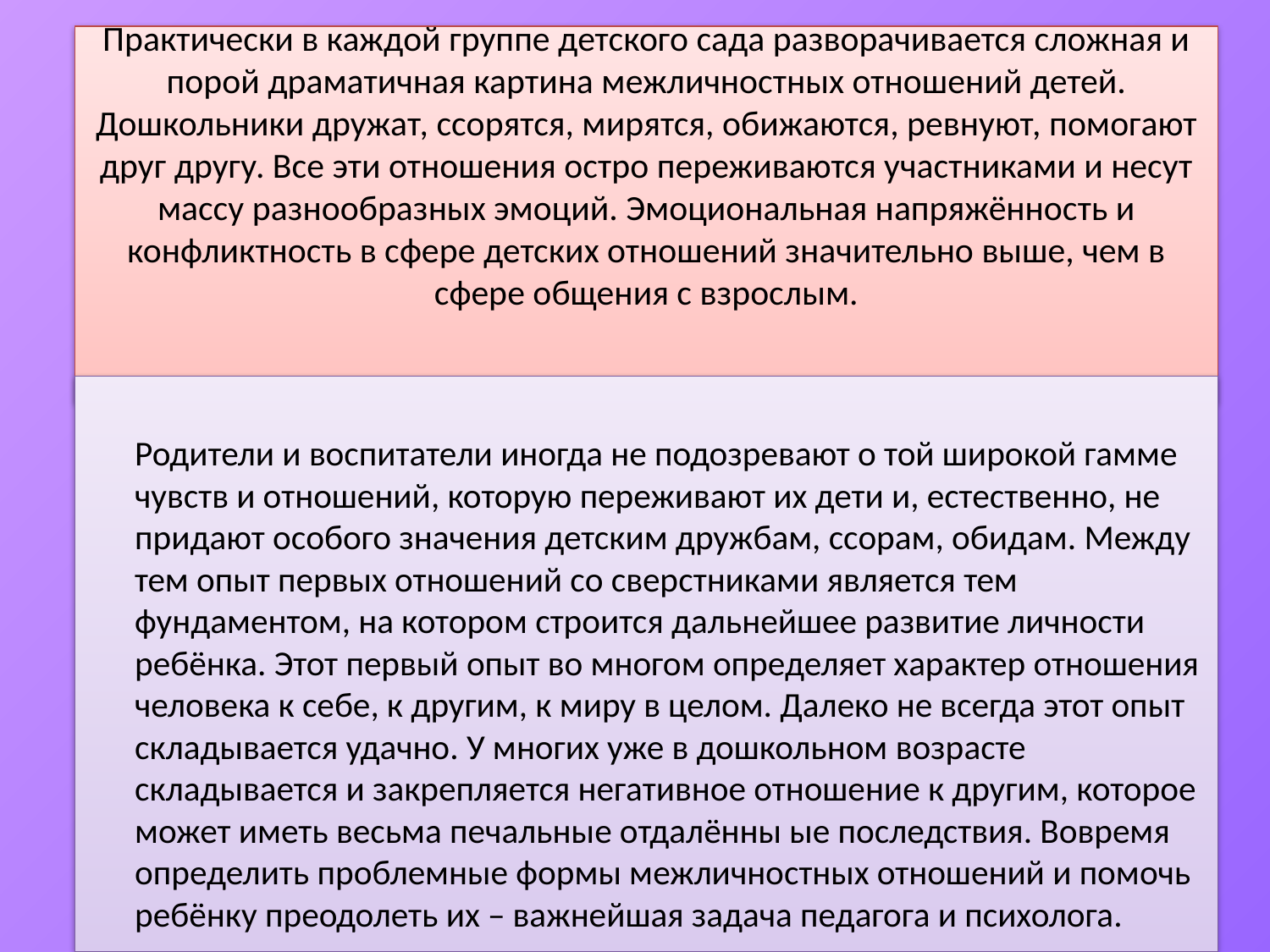

# Практически в каждой группе детского сада разворачивается сложная и порой драматичная картина межличностных отношений детей. Дошкольники дружат, ссорятся, мирятся, обижаются, ревнуют, помогают друг другу. Все эти отношения остро переживаются участниками и несут массу разнообразных эмоций. Эмоциональная напряжённость и конфликтность в сфере детских отношений значительно выше, чем в сфере общения с взрослым.

	Родители и воспитатели иногда не подозревают о той широкой гамме чувств и отношений, которую переживают их дети и, естественно, не придают особого значения детским дружбам, ссорам, обидам. Между тем опыт первых отношений со сверстниками является тем фундаментом, на котором строится дальнейшее развитие личности ребёнка. Этот первый опыт во многом определяет характер отношения человека к себе, к другим, к миру в целом. Далеко не всегда этот опыт складывается удачно. У многих уже в дошкольном возрасте складывается и закрепляется негативное отношение к другим, которое может иметь весьма печальные отдалённы ые последствия. Вовремя определить проблемные формы межличностных отношений и помочь ребёнку преодолеть их – важнейшая задача педагога и психолога.